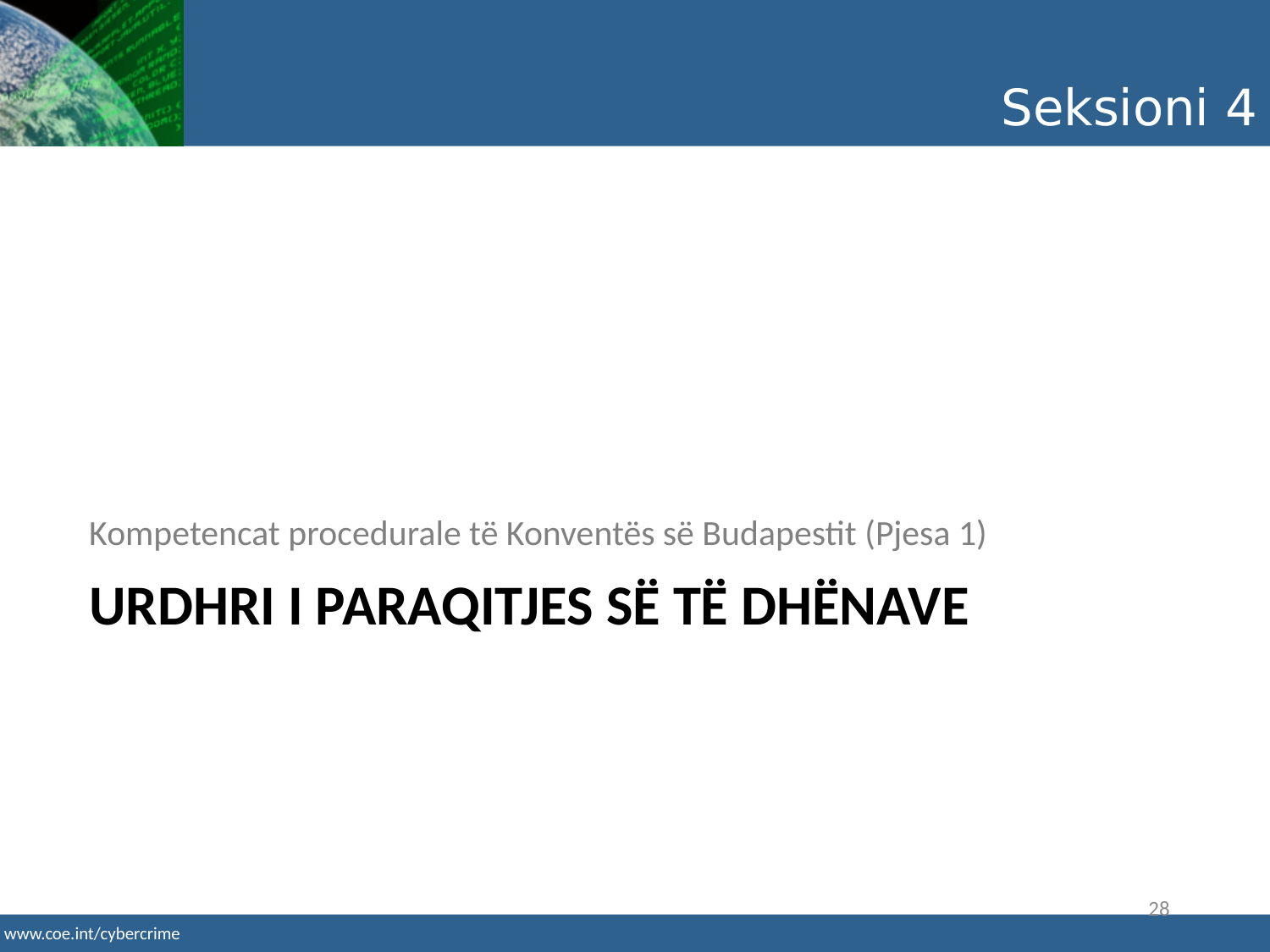

Seksioni 4

Kompetencat procedurale të Konventës së Budapestit (Pjesa 1)

# Urdhri i paraqitjes së të dhënave
28